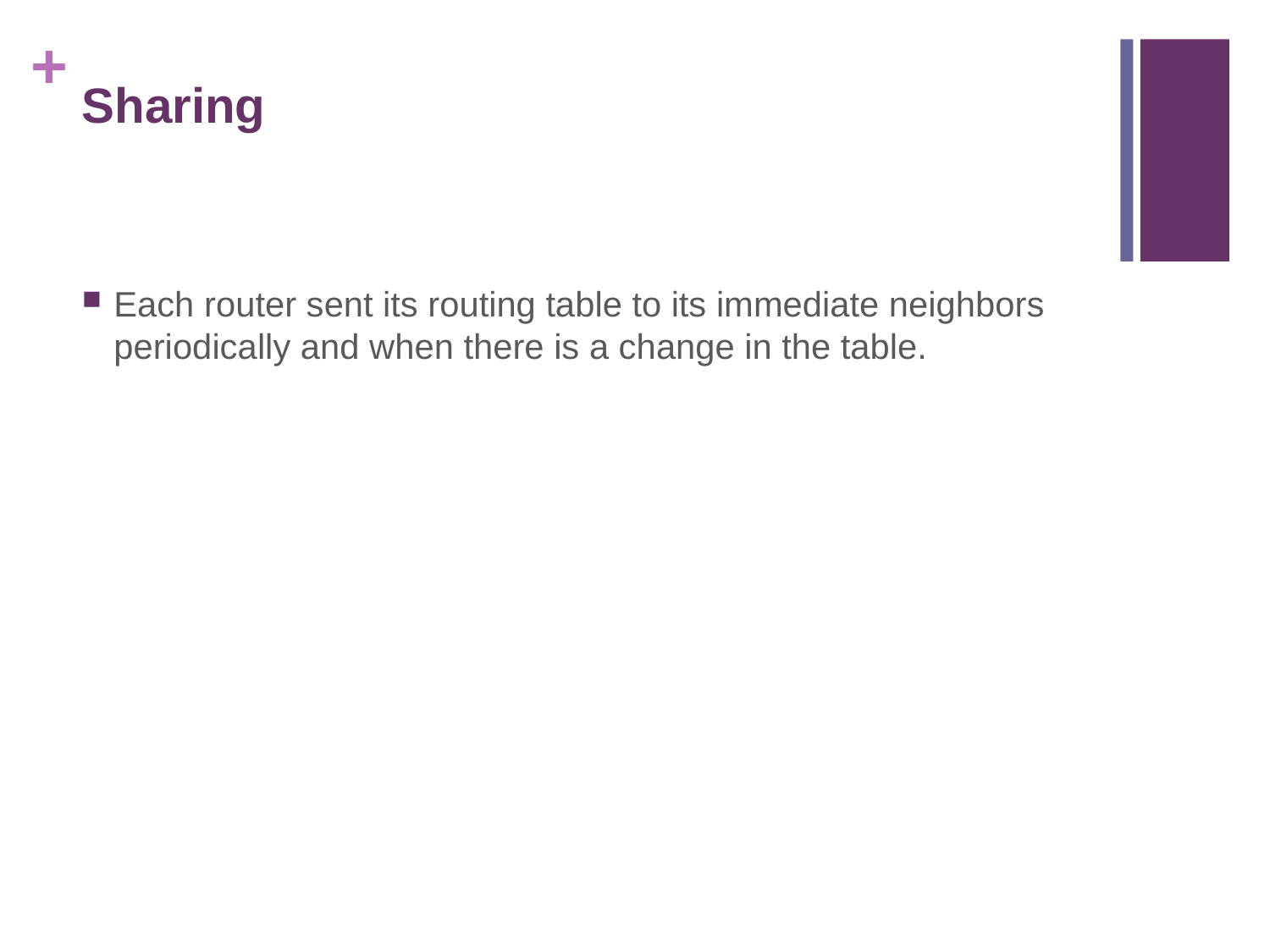

# Sharing
Each router sent its routing table to its immediate neighbors periodically and when there is a change in the table.